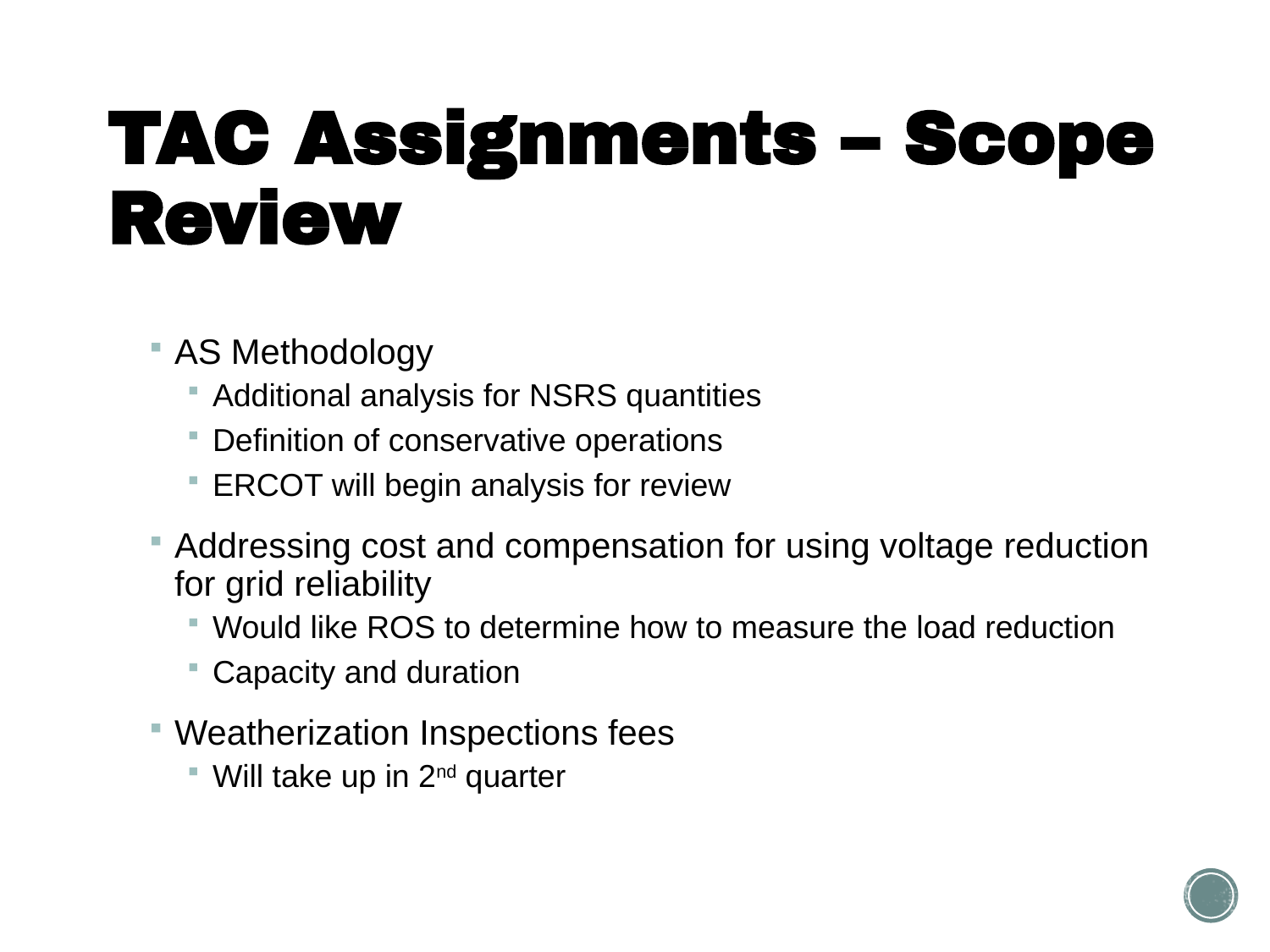

# TAC Assignments – Scope Review
AS Methodology
Additional analysis for NSRS quantities
Definition of conservative operations
ERCOT will begin analysis for review
Addressing cost and compensation for using voltage reduction for grid reliability
Would like ROS to determine how to measure the load reduction
Capacity and duration
Weatherization Inspections fees
Will take up in 2nd quarter